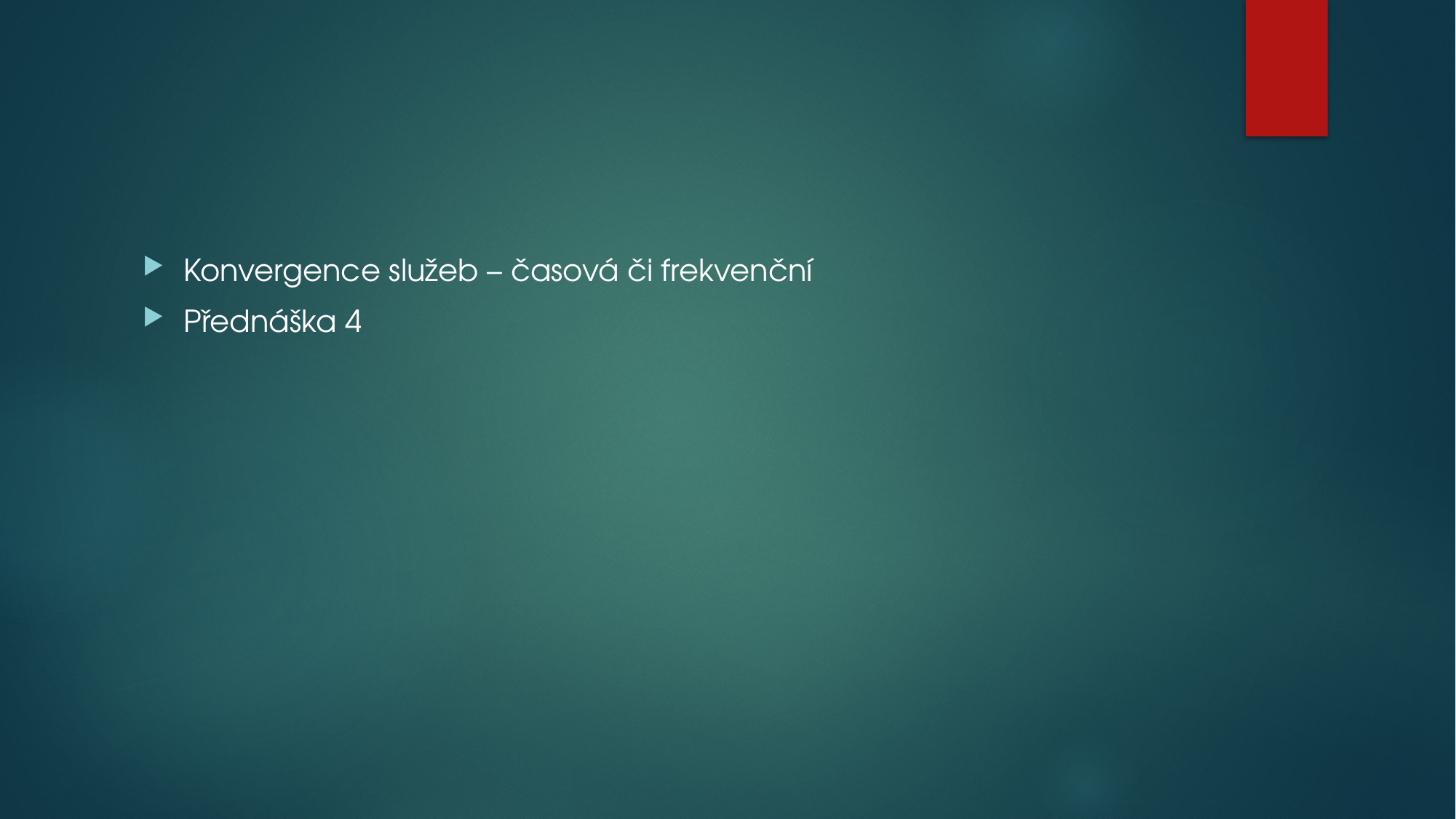

#
Konvergence služeb – časová či frekvenční
Přednáška 4